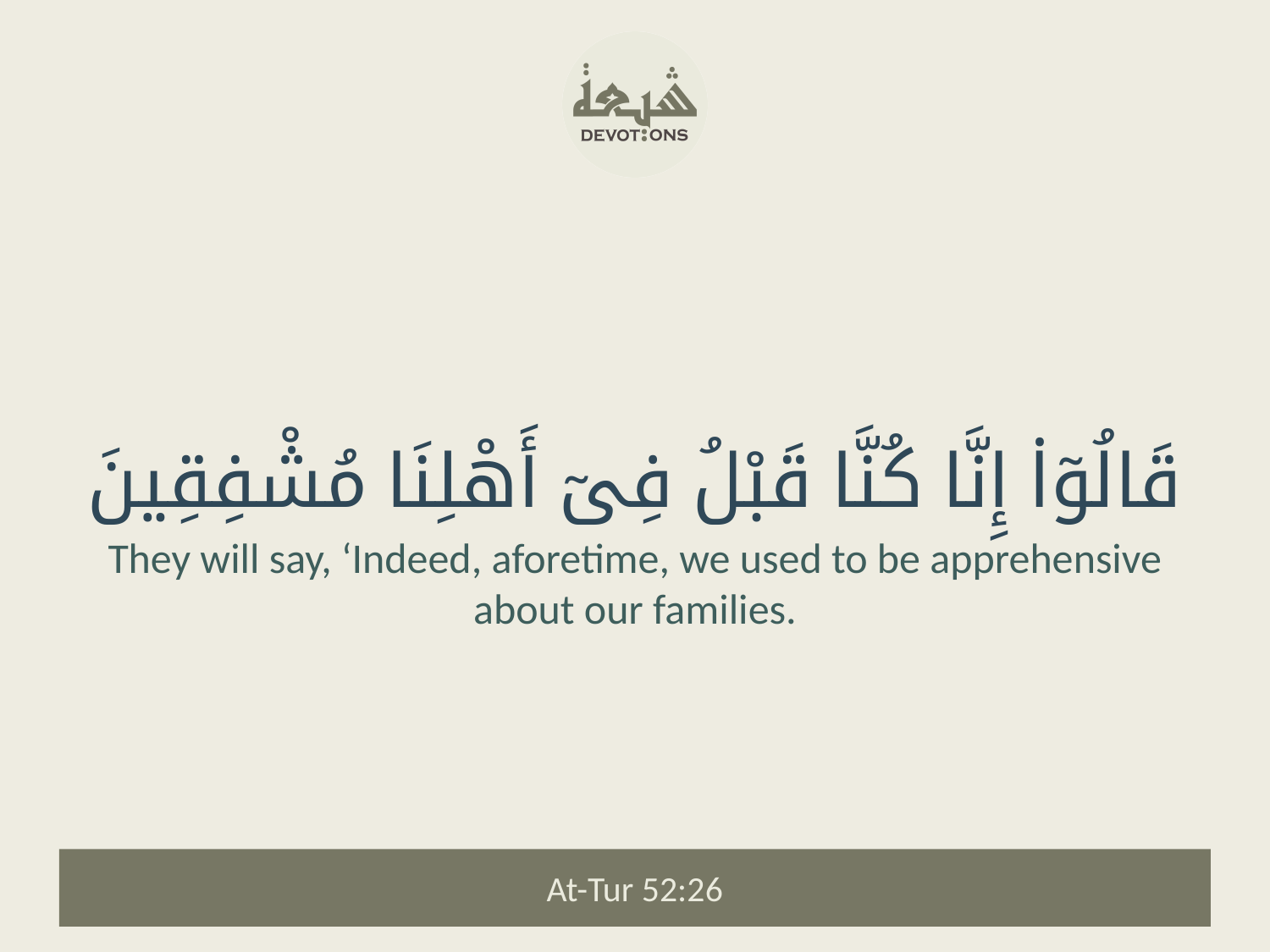

قَالُوٓا۟ إِنَّا كُنَّا قَبْلُ فِىٓ أَهْلِنَا مُشْفِقِينَ
They will say, ‘Indeed, aforetime, we used to be apprehensive about our families.
At-Tur 52:26